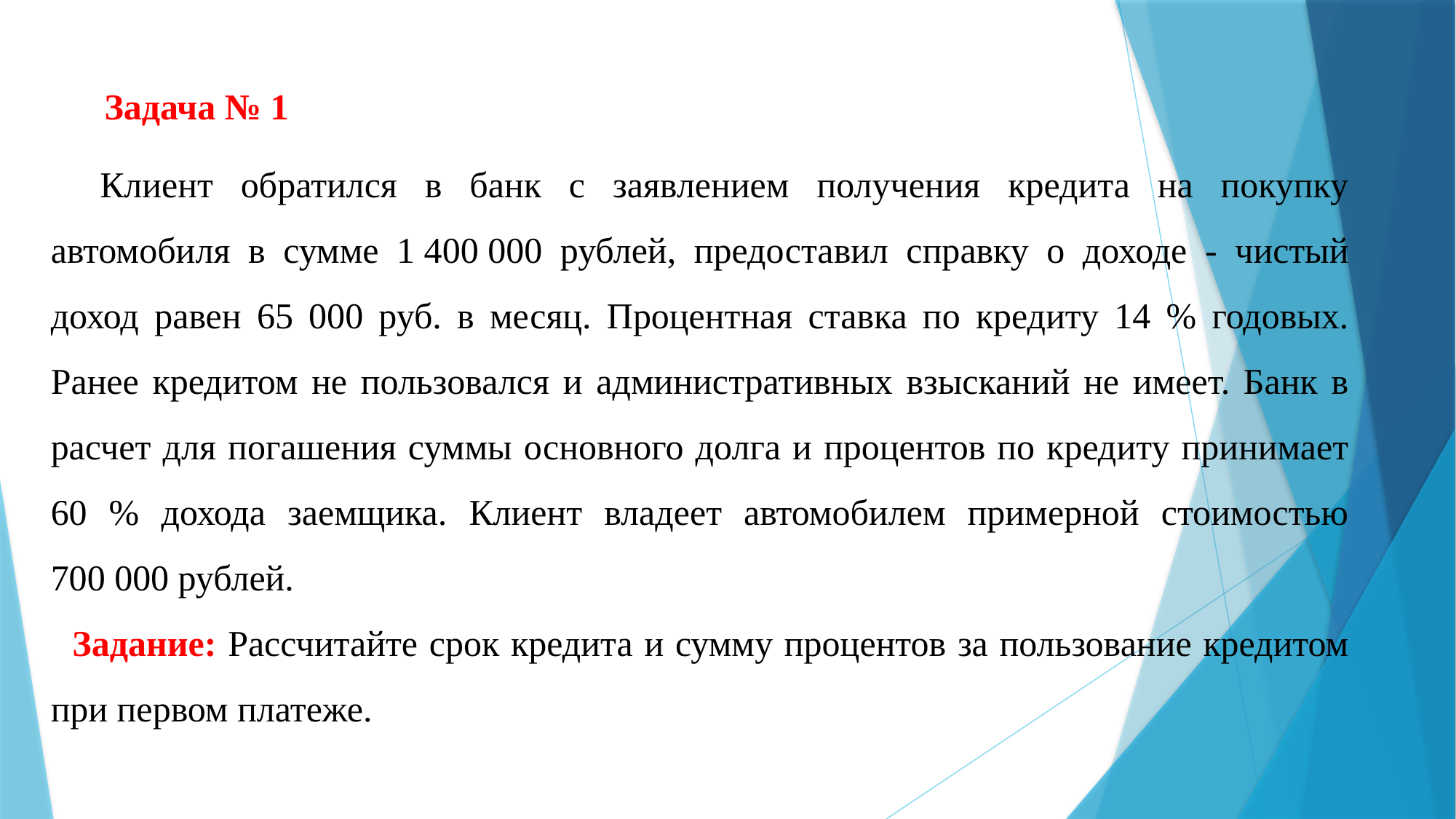

Задача № 1
 Клиент обратился в банк с заявлением получения кредита на покупку автомобиля в сумме 1 400 000 рублей, предоставил справку о доходе - чистый доход равен 65 000 руб. в месяц. Процентная ставка по кредиту 14 % годовых. Ранее кредитом не пользовался и административных взысканий не имеет. Банк в расчет для погашения суммы основного долга и процентов по кредиту принимает 60 % дохода заемщика. Клиент владеет автомобилем примерной стоимостью 700 000 рублей.
Задание: Рассчитайте срок кредита и сумму процентов за пользование кредитом при первом платеже.